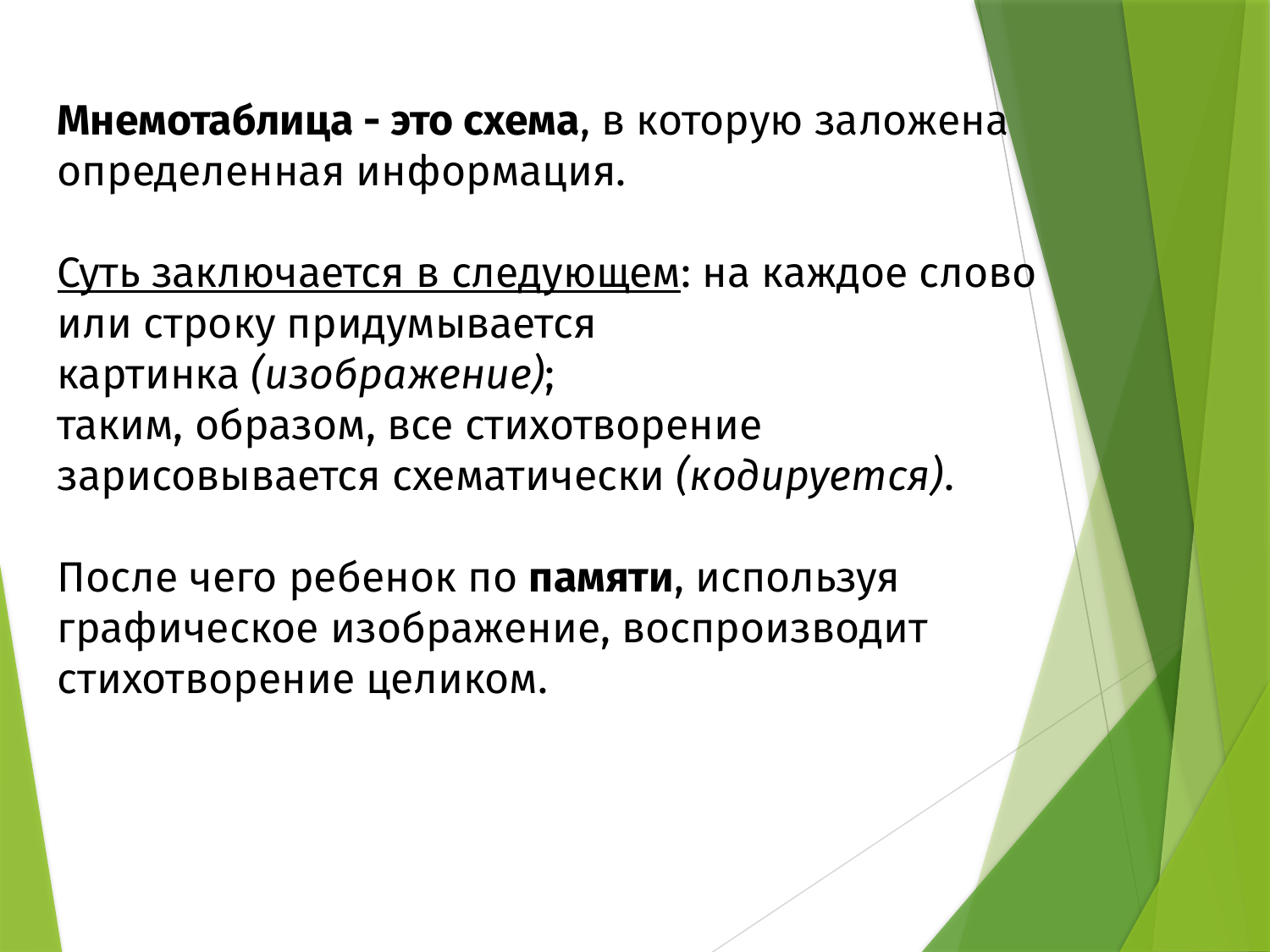

Мнемотаблица - это схема, в которую заложена определенная информация.

Суть заключается в следующем: на каждое слово или строку придумывается картинка (изображение);
таким, образом, все стихотворение зарисовывается схематически (кодируется).

После чего ребенок по памяти, используя графическое изображение, воспроизводит стихотворение целиком.